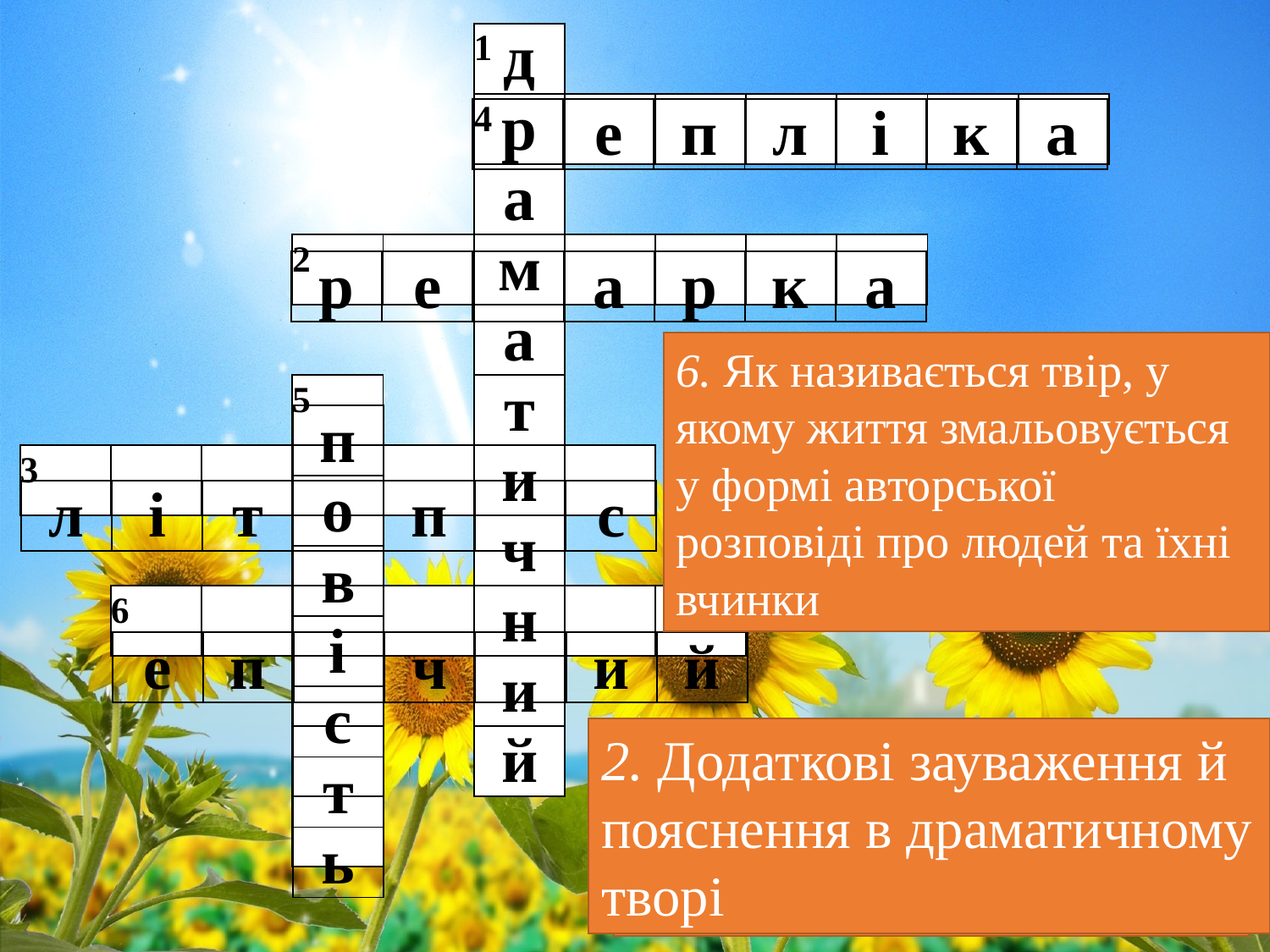

|  |  |  |  |  | 1 |  |  |  |  |  |  |
| --- | --- | --- | --- | --- | --- | --- | --- | --- | --- | --- | --- |
|  |  |  |  |  | 4 |  |  |  |  |  |  |
|  |  |  |  |  |  |  |  |  |  |  |  |
|  |  |  | 2 |  |  |  |  |  |  |  |  |
|  |  |  |  |  |  |  |  |  |  |  |  |
|  |  |  | 5 |  |  |  |  |  |  |  |  |
| 3 |  |  |  |  |  |  |  |  |  |  |  |
|  |  |  |  |  |  |  |  |  |  |  |  |
|  | 6 |  |  |  |  |  |  |  |  |  |  |
|  |  |  |  |  |  |  |  |  |  |  |  |
|  |  |  |  |  |  |  |  |  |  |  |  |
|  |  |  |  |  |  |  |  |  |  |  |  |
| д |
| --- |
| р |
| а |
| м |
| а |
| т |
| и |
| ч |
| н |
| и |
| й |
|  | е | п | л | і | к | а |
| --- | --- | --- | --- | --- | --- | --- |
| р | е |  | а | р | к | а |
| --- | --- | --- | --- | --- | --- | --- |
6. Як називається твір, у якому життя змальовується у формі авторської розповіді про людей та їхні вчинки
5. Розповідний художній твір, у якому широко змальовано життя одного чи кількох персонажів протягом тривалого або насиченого подіями часу
4.  Слова дійової особи, з якими вона звертається до іншої особи в драматичному творі
3. Оповідання, у якому розповідь велася за роками
| п |
| --- |
| о |
| в |
| і |
| с |
| т |
| ь |
| л | і | т |  | п |  | с |
| --- | --- | --- | --- | --- | --- | --- |
| е | п |  | ч |  | и | й |
| --- | --- | --- | --- | --- | --- | --- |
2. Додаткові зауваження й пояснення в драматичному творі
1. Як називається твір, який призначено для постановки на сцені?